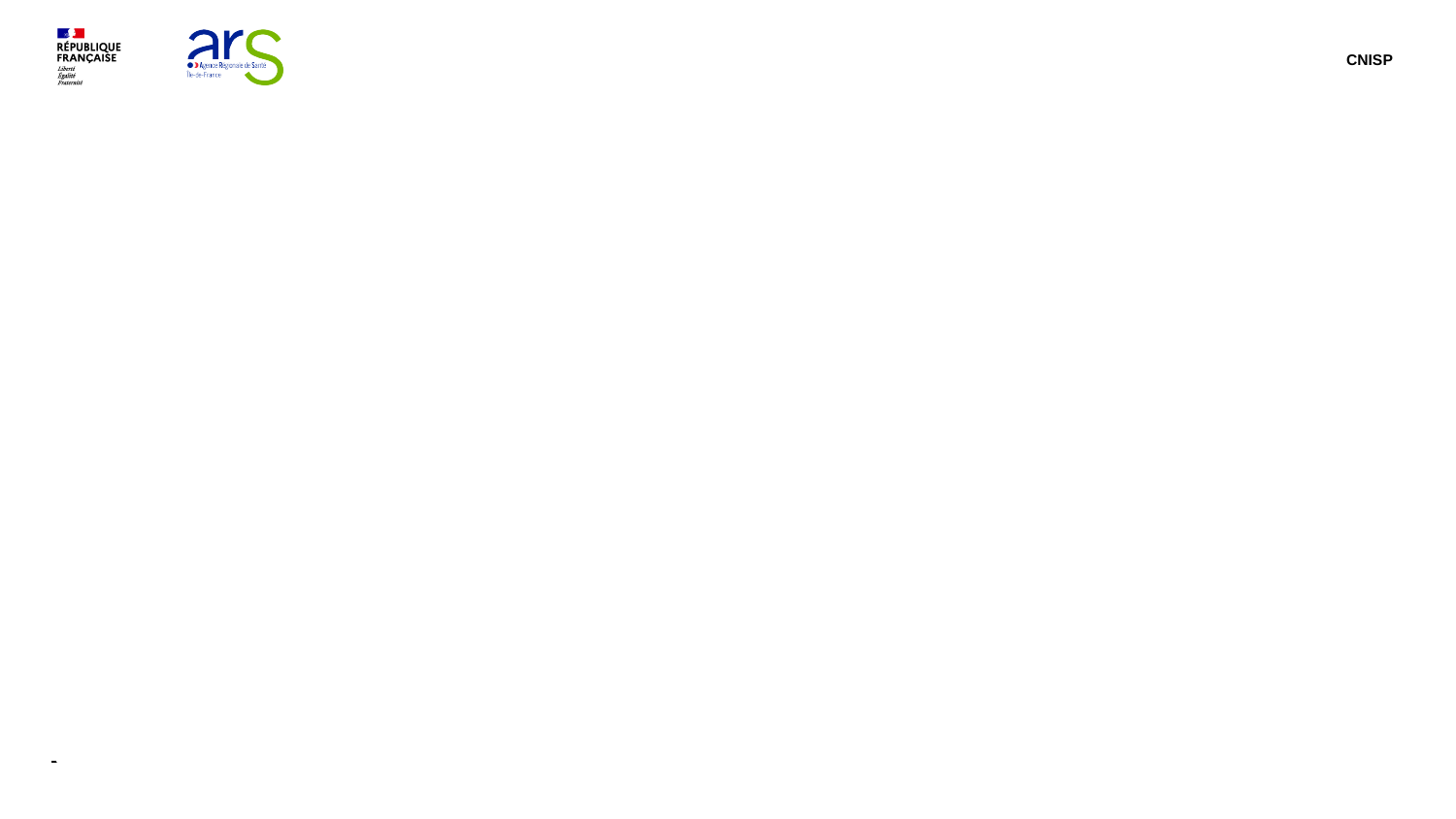

CNISP

# L’importance de la communication en période de crise
28
19/03/2026